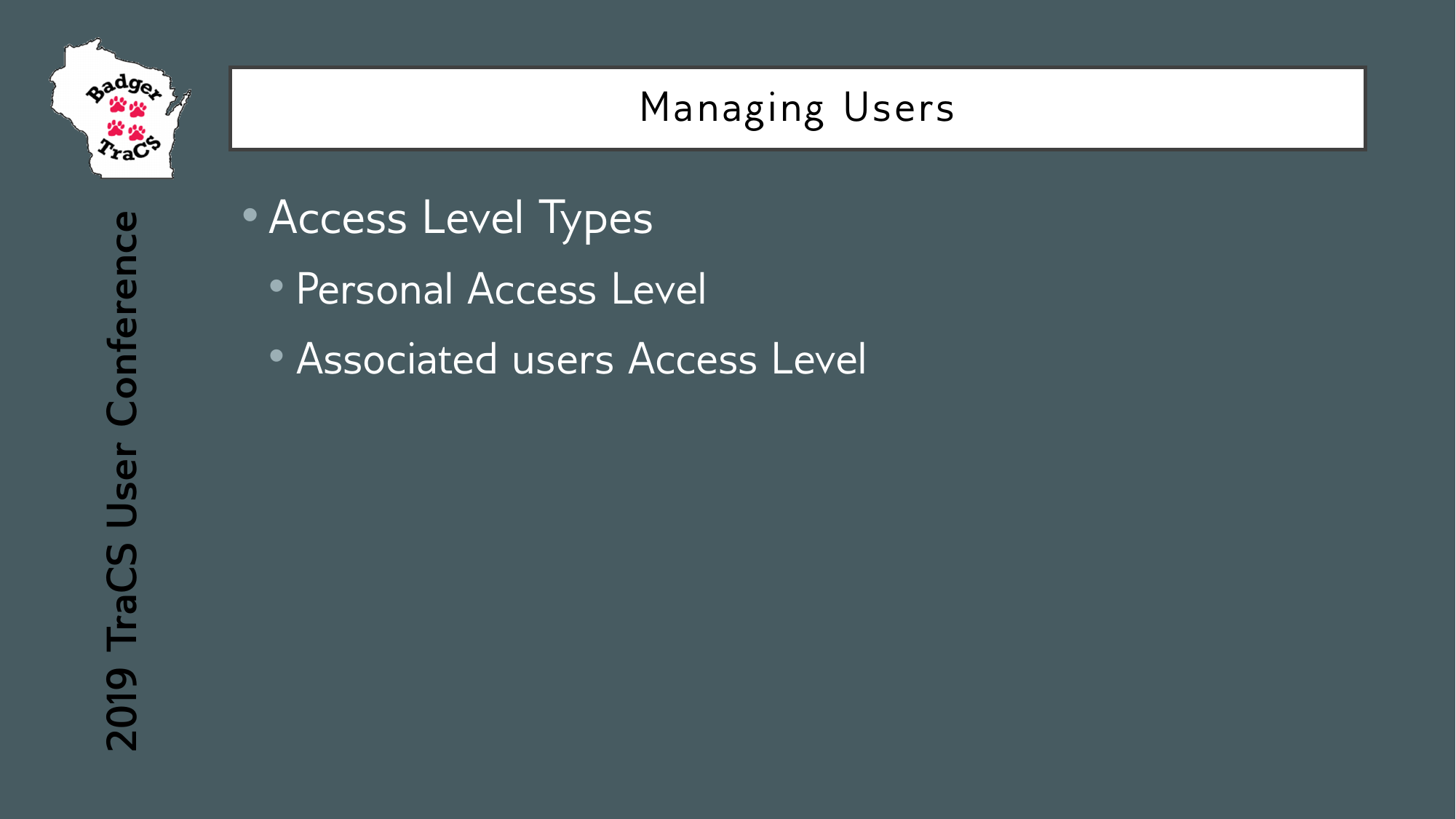

Managing Users
Access Level Types
Personal Access Level
Associated users Access Level